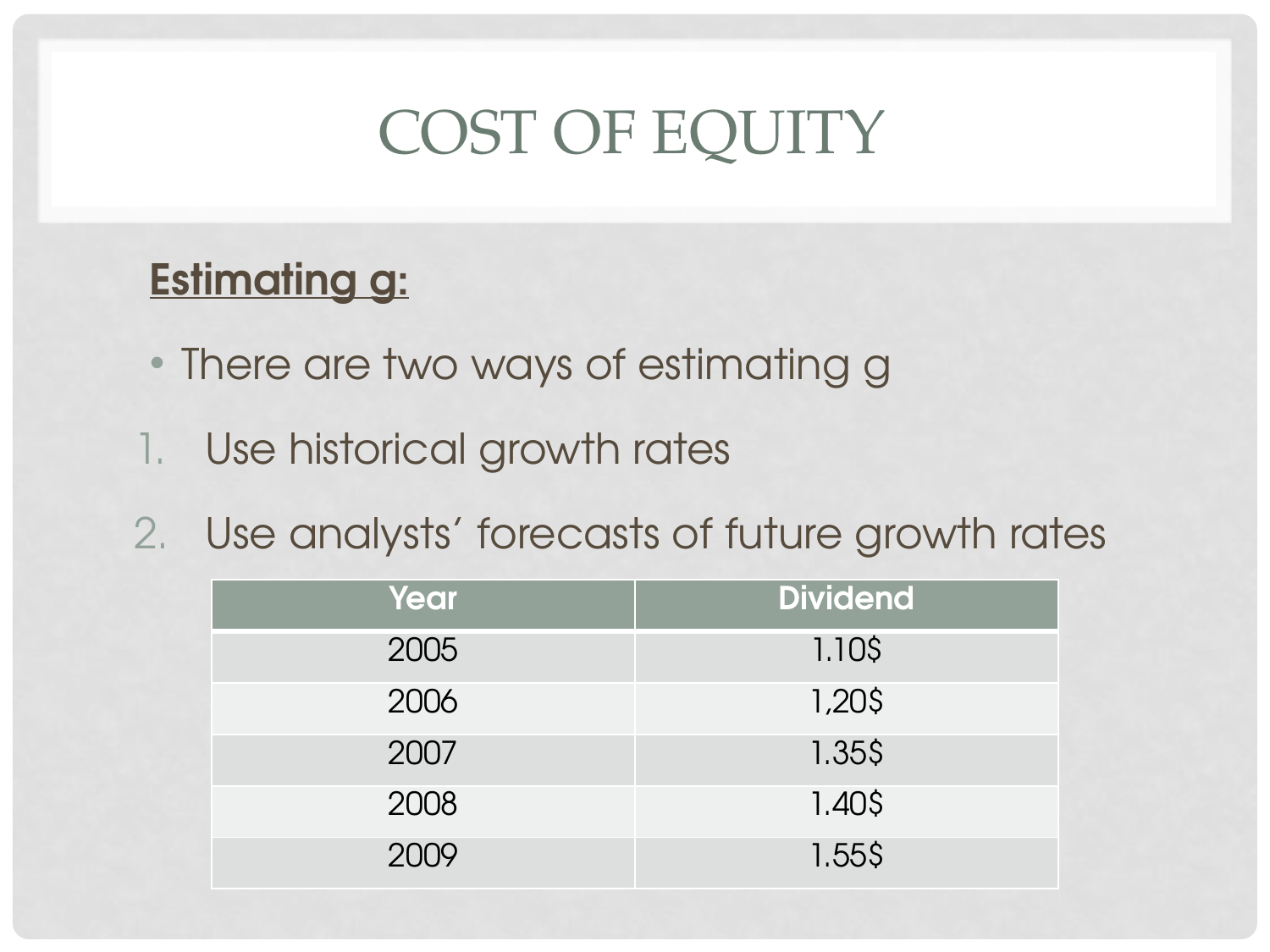

# Cost of equity
Estimating g:
There are two ways of estimating g
Use historical growth rates
Use analysts’ forecasts of future growth rates

| Year | Dividend |
| --- | --- |
| 2005 | 1.10$ |
| 2006 | 1,20$ |
| 2007 | 1.35$ |
| 2008 | 1.40$ |
| 2009 | 1.55$ |